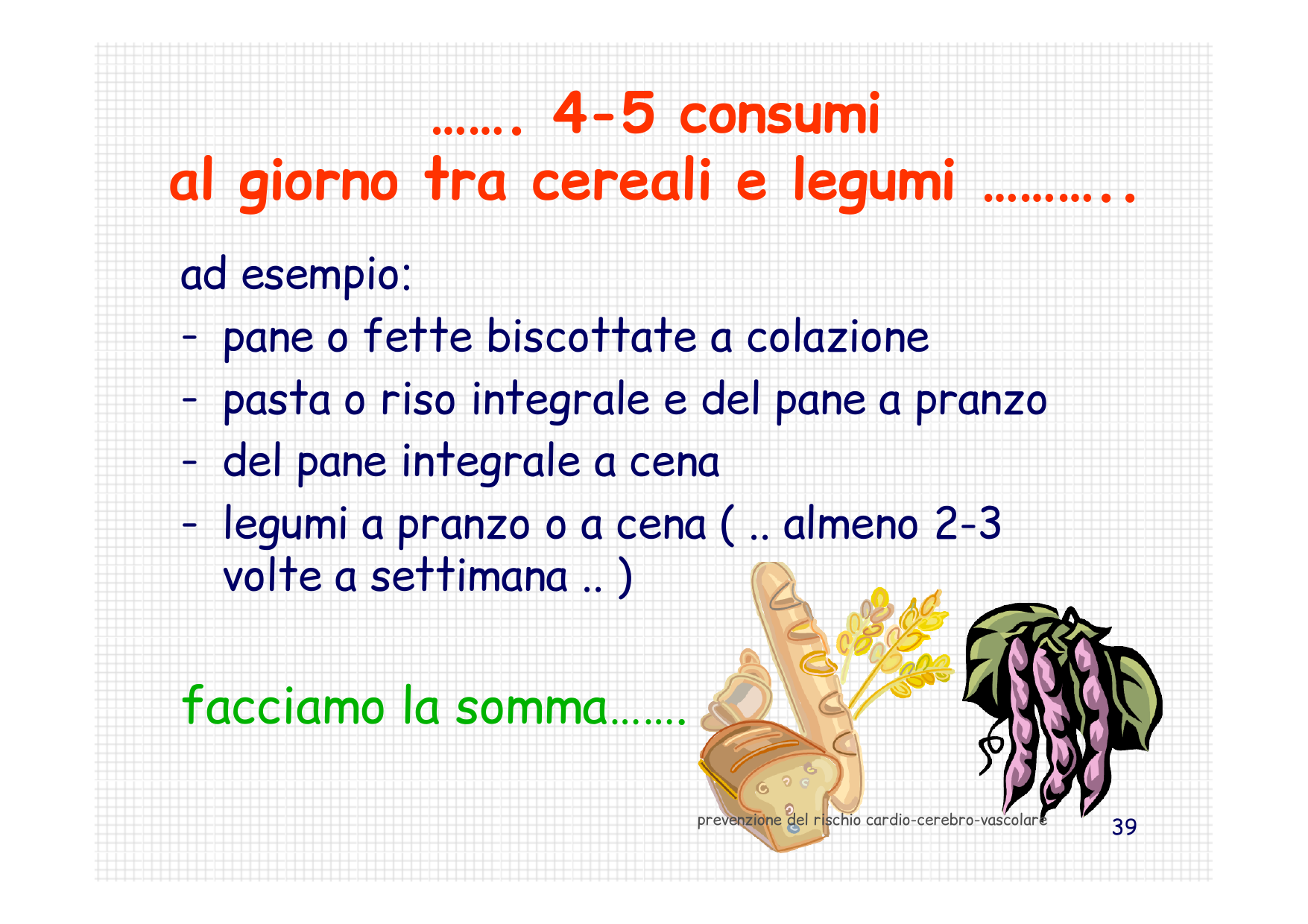

…….	4-5	consumi
al	giorno	tra	cereali	e	legumi	………..
ad esempio:
pane o fette biscottate a colazione
pasta o riso integrale e del pane a pranzo
del pane integrale a cena
legumi a pranzo o a cena ( .. almeno 2-3 volte a settimana .. )

facciamo la somma…….

prevenzione del rischio cardio-cerebro-vascolare
39